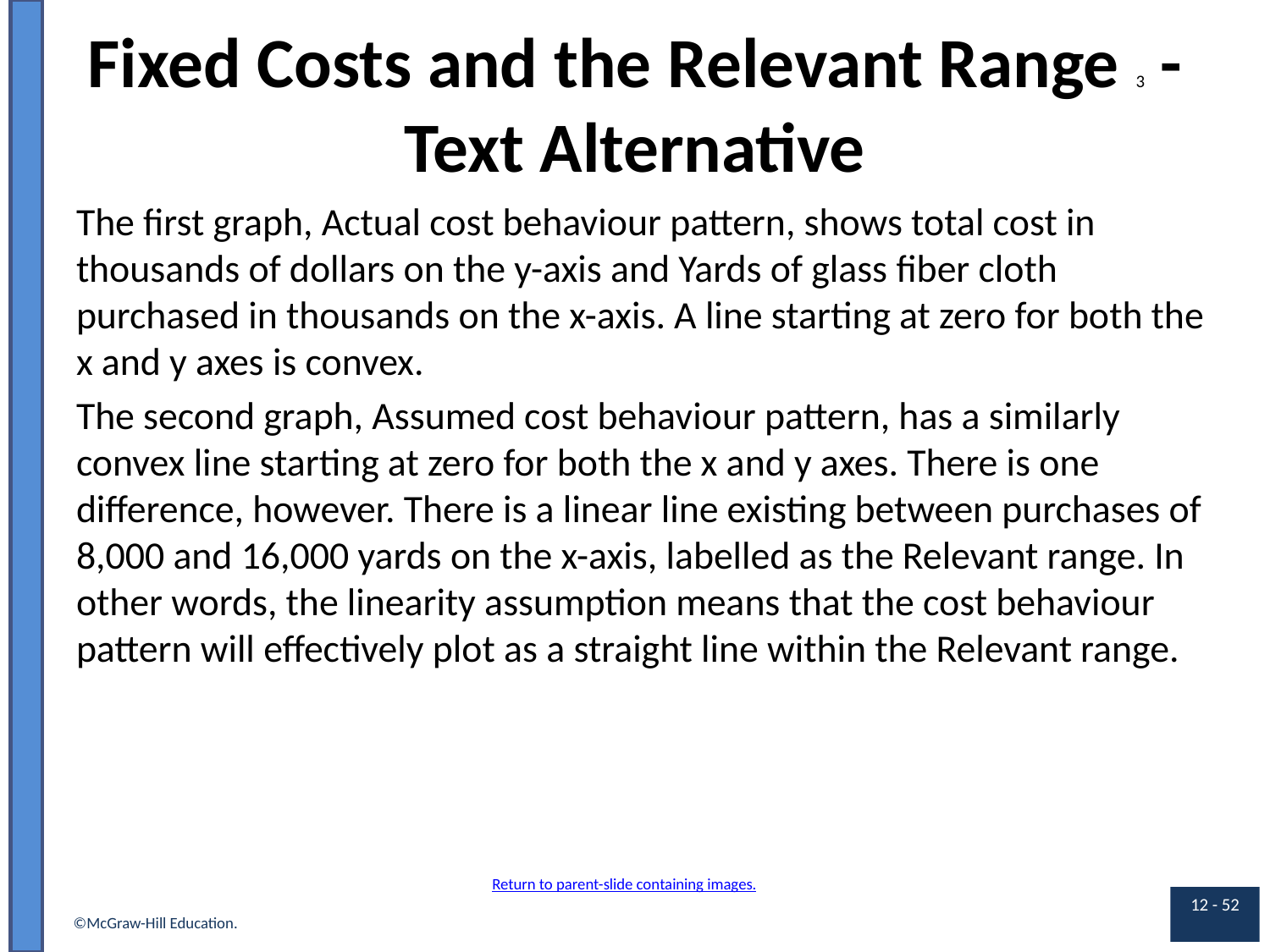

# Fixed Costs and the Relevant Range 3 - Text Alternative
The first graph, Actual cost behaviour pattern, shows total cost in thousands of dollars on the y-axis and Yards of glass fiber cloth purchased in thousands on the x-axis. A line starting at zero for both the x and y axes is convex.
The second graph, Assumed cost behaviour pattern, has a similarly convex line starting at zero for both the x and y axes. There is one difference, however. There is a linear line existing between purchases of 8,000 and 16,000 yards on the x-axis, labelled as the Relevant range. In other words, the linearity assumption means that the cost behaviour pattern will effectively plot as a straight line within the Relevant range.
Return to parent-slide containing images.